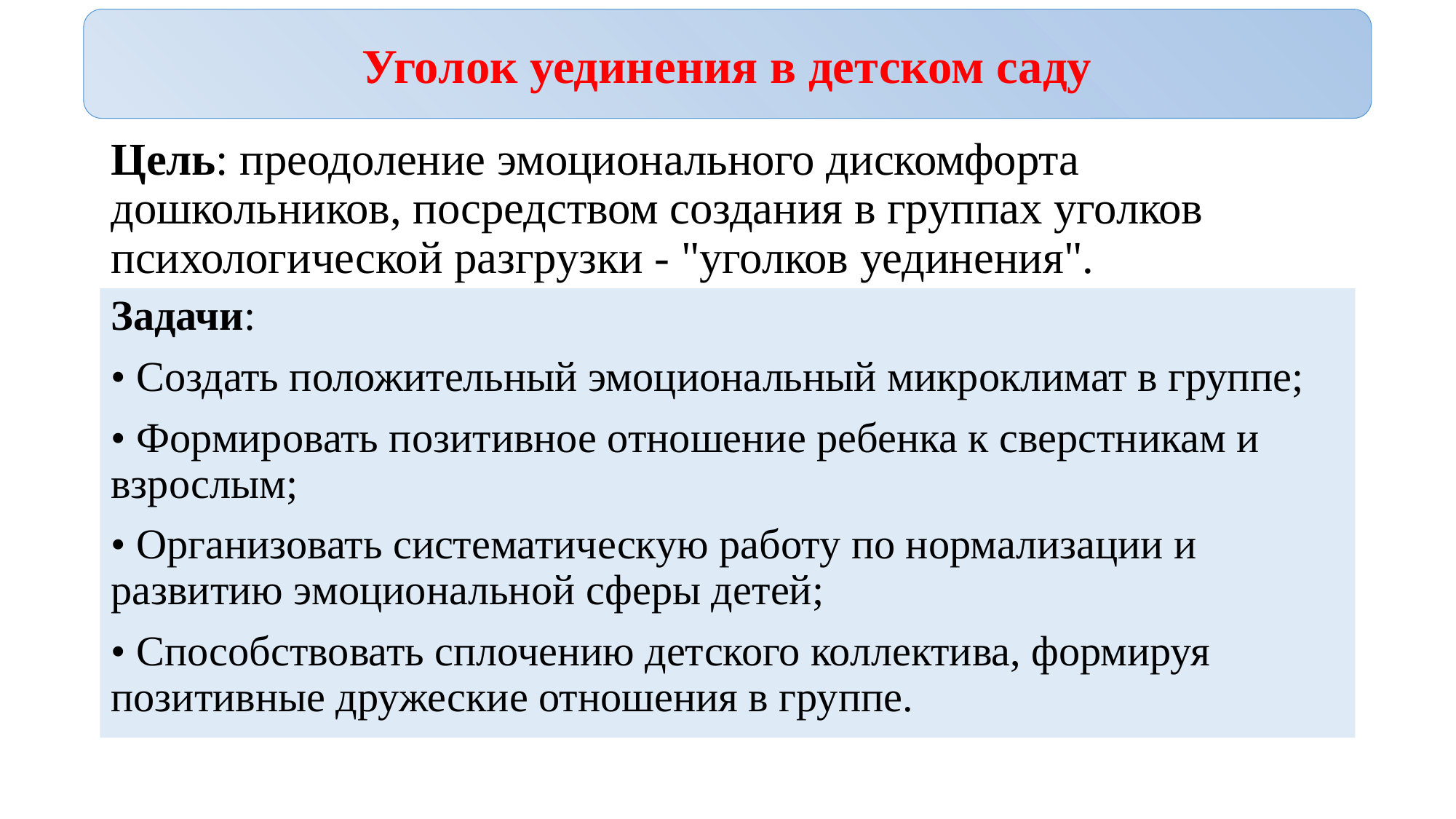

Уголок уединения в детском саду
Цель: преодоление эмоционального дискомфорта дошкольников, посредством создания в группах уголков психологической разгрузки - "уголков уединения".
Задачи:
• Создать положительный эмоциональный микроклимат в группе;
• Формировать позитивное отношение ребенка к сверстникам и взрослым;
• Организовать систематическую работу по нормализации и развитию эмоциональной сферы детей;
• Способствовать сплочению детского коллектива, формируя позитивные дружеские отношения в группе.